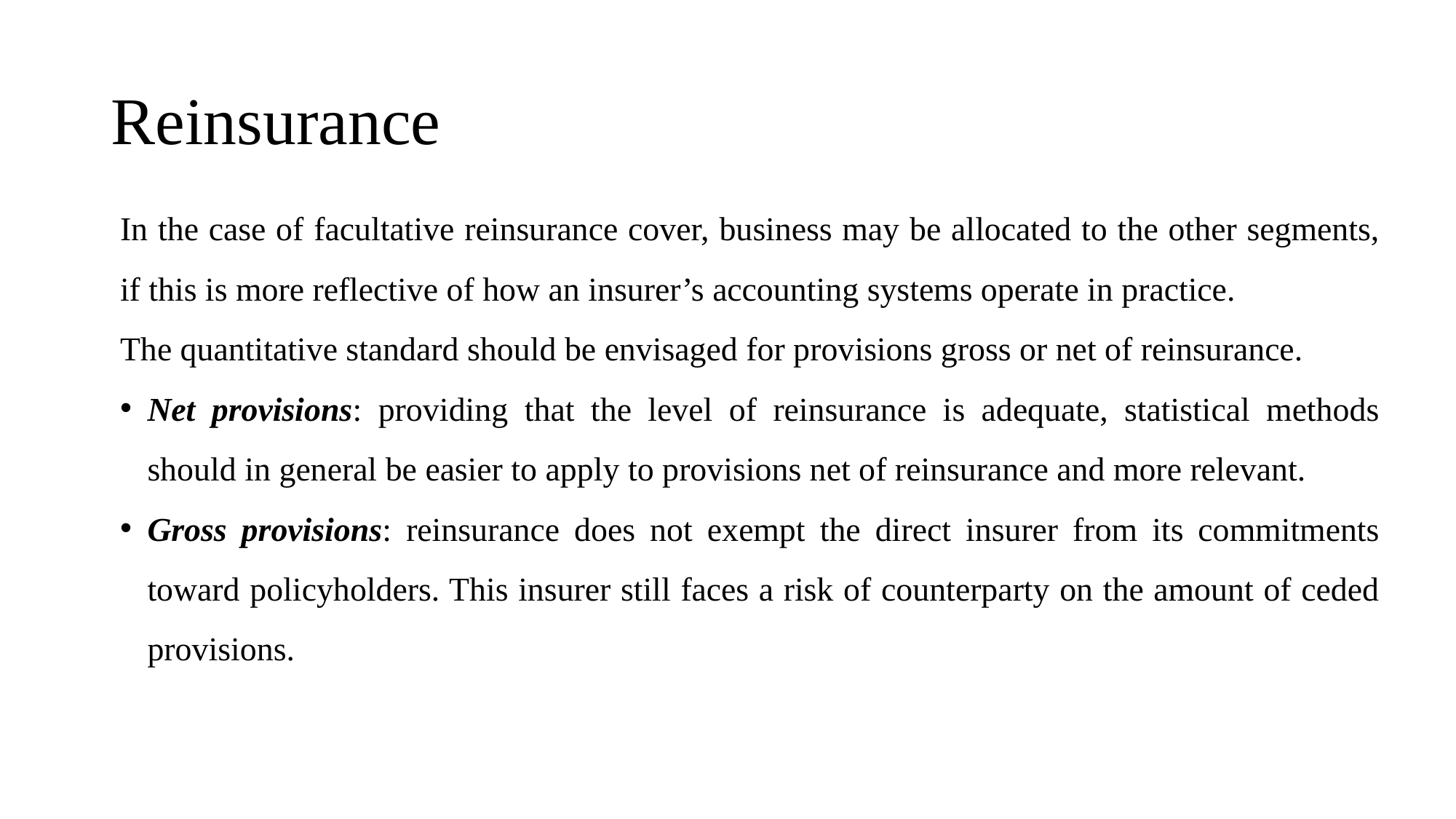

# Reinsurance
In the case of facultative reinsurance cover, business may be allocated to the other segments, if this is more reflective of how an insurer’s accounting systems operate in practice.
The quantitative standard should be envisaged for provisions gross or net of reinsurance.
Net provisions: providing that the level of reinsurance is adequate, statistical methods should in general be easier to apply to provisions net of reinsurance and more relevant.
Gross provisions: reinsurance does not exempt the direct insurer from its commitments toward policyholders. This insurer still faces a risk of counterparty on the amount of ceded provisions.